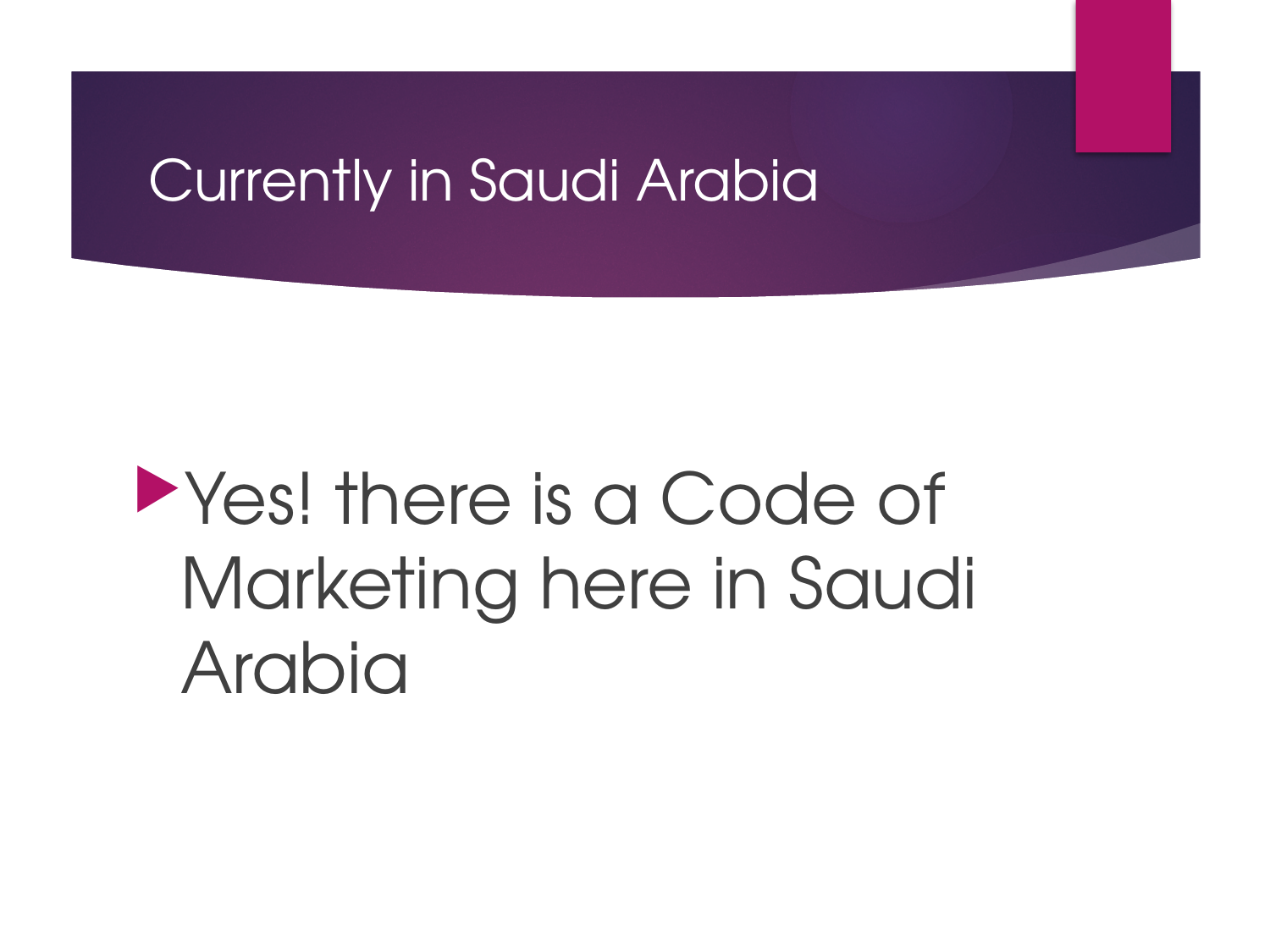

# Currently in Saudi Arabia

Yes! there is a Code of Marketing here in Saudi Arabia